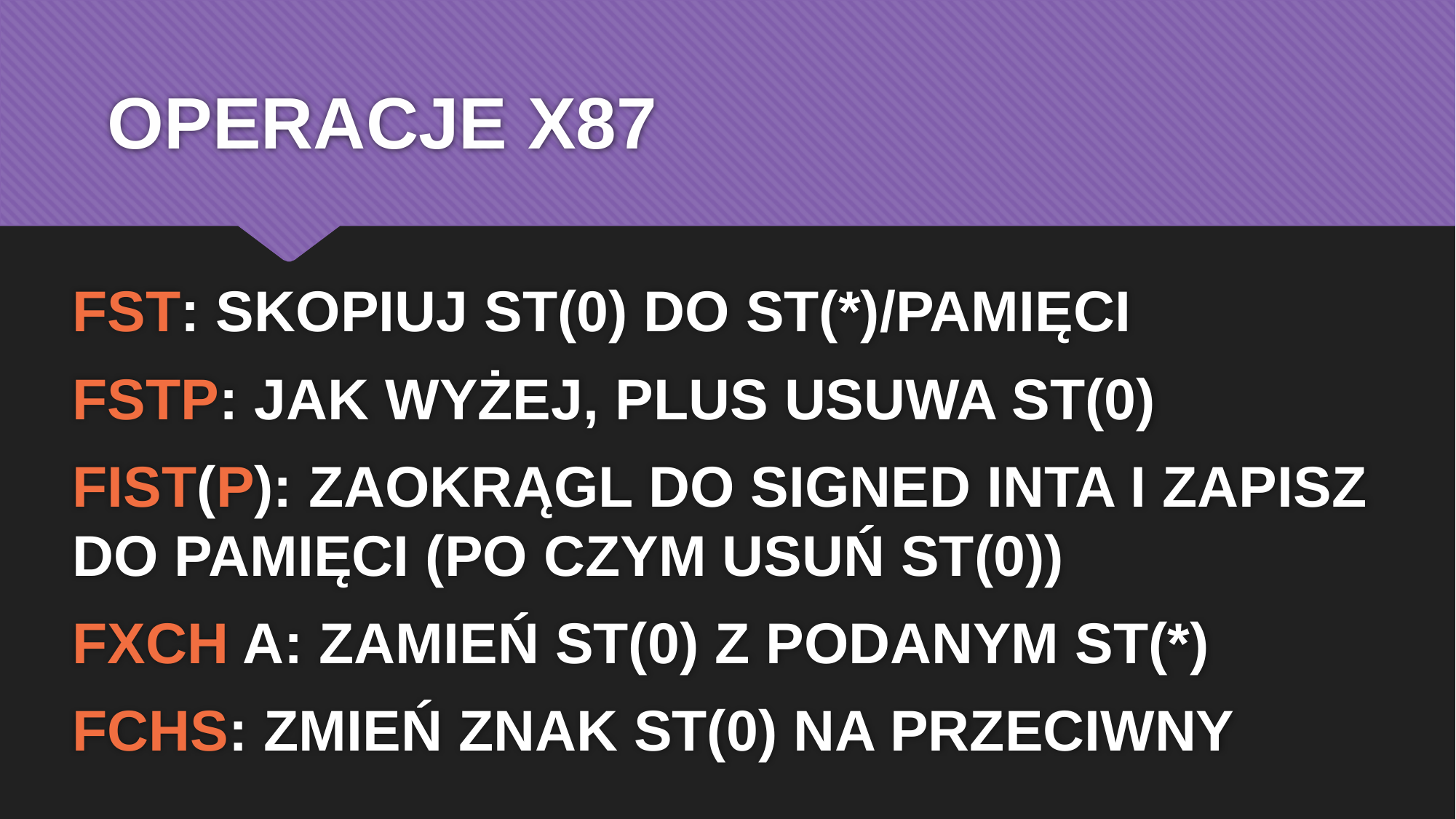

# OPERACJE X87
FST: SKOPIUJ ST(0) DO ST(*)/PAMIĘCI
FSTP: JAK WYŻEJ, PLUS USUWA ST(0)
FIST(P): ZAOKRĄGL DO SIGNED INTA I ZAPISZ DO PAMIĘCI (PO CZYM USUŃ ST(0))
FXCH A: ZAMIEŃ ST(0) Z PODANYM ST(*)
FCHS: ZMIEŃ ZNAK ST(0) NA PRZECIWNY